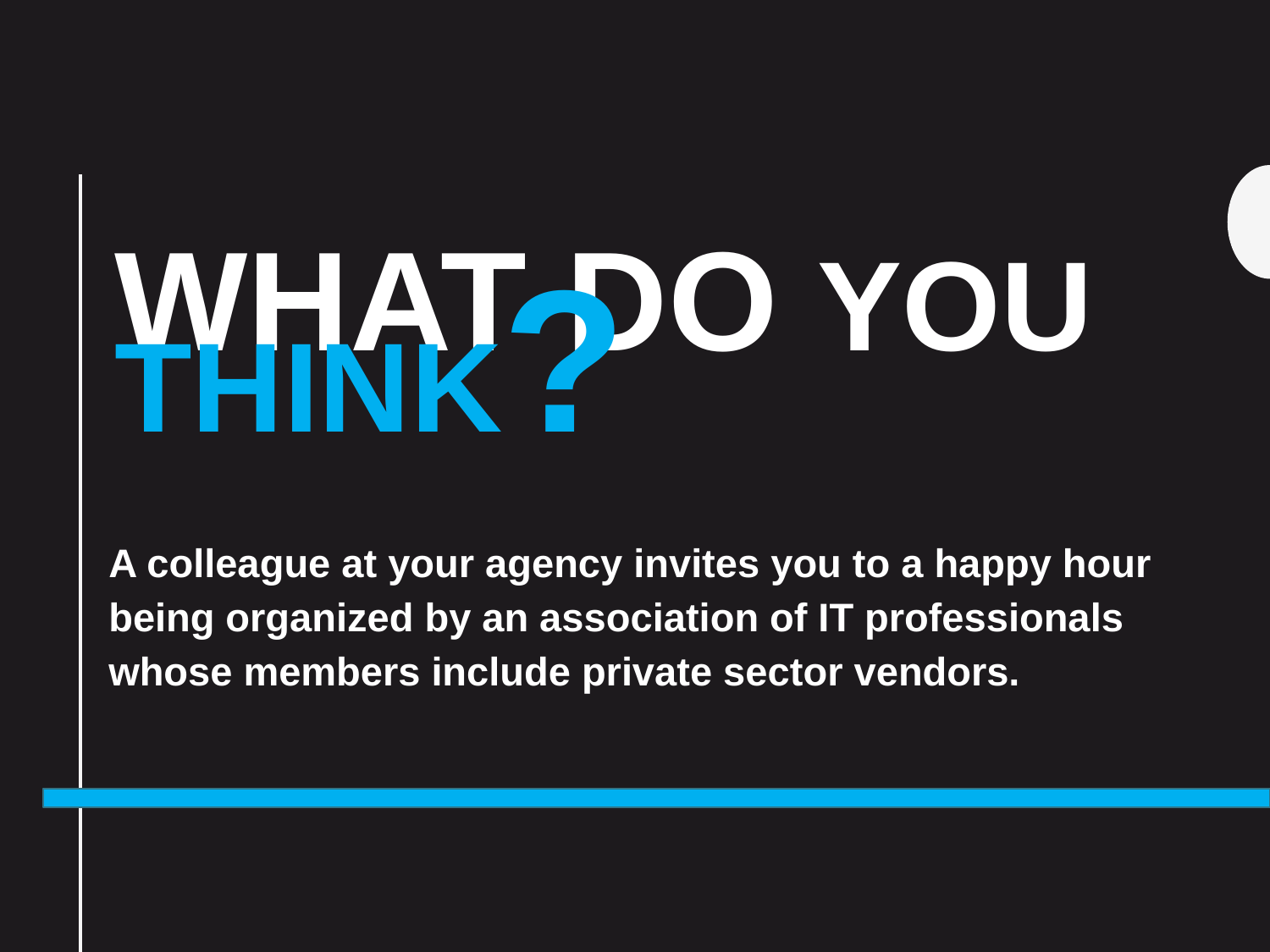

# What do you Think?
A colleague at your agency invites you to a happy hour being organized by an association of IT professionals whose members include private sector vendors.